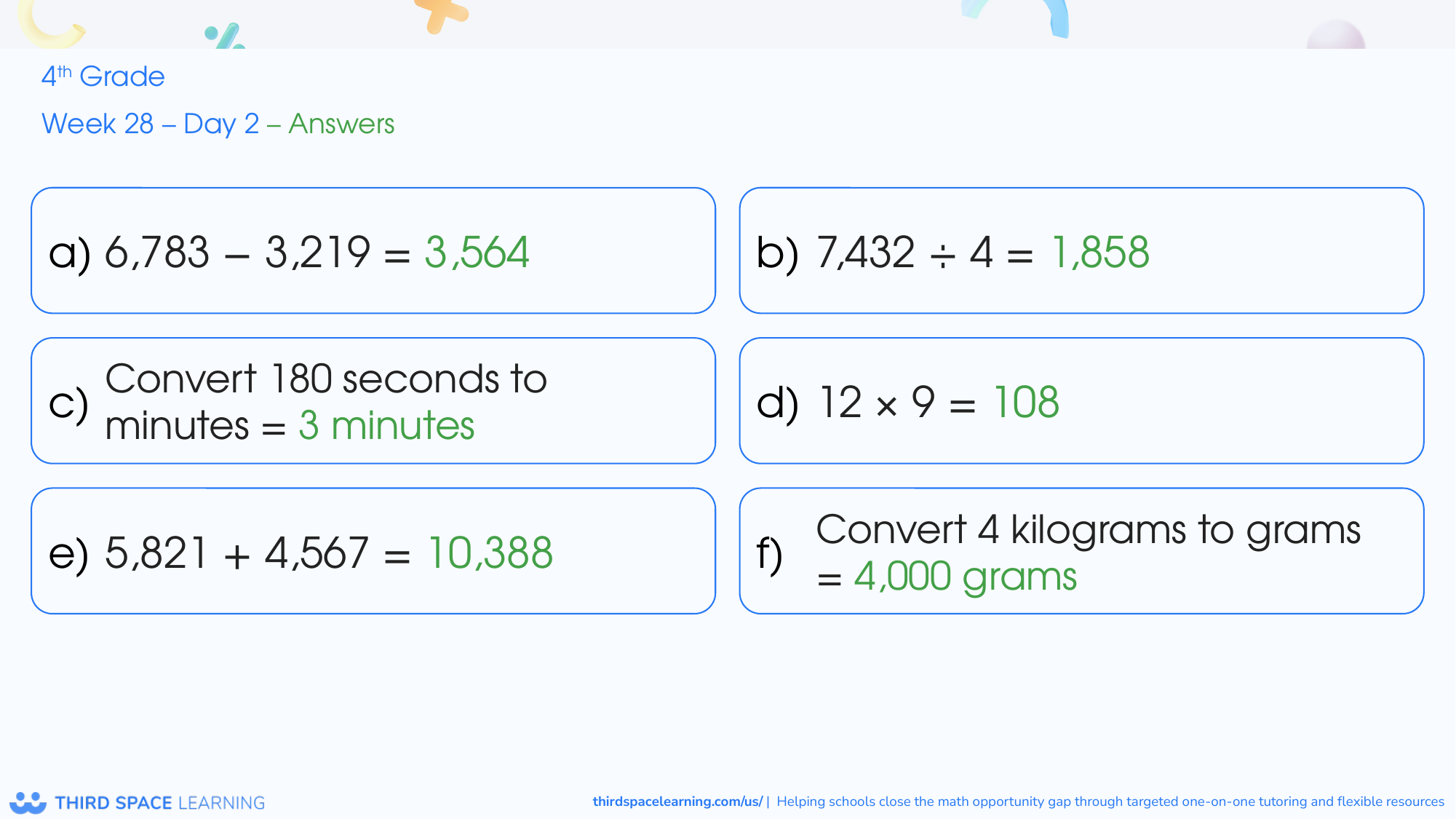

4th Grade
Week 28 – Day 2 – Answers
6,783 − 3,219 = 3,564
7,432 ÷ 4 = 1,858
Convert 180 seconds to minutes = 3 minutes
12 × 9 = 108
5,821 + 4,567 = 10,388
Convert 4 kilograms to grams = 4,000 grams